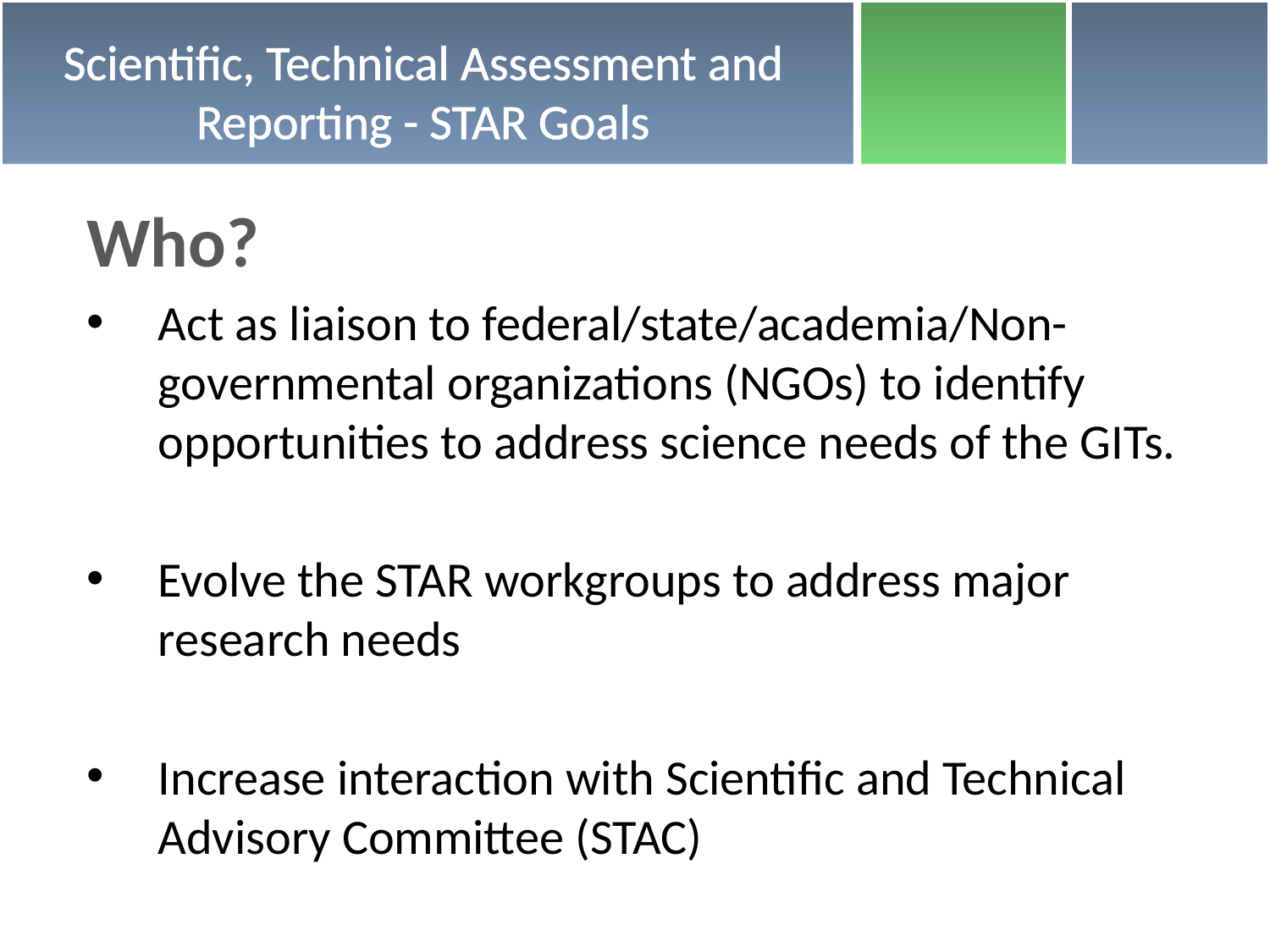

# Scientific, Technical Assessment and Reporting - STAR Goals
Who?
Act as liaison to federal/state/academia/Non-governmental organizations (NGOs) to identify opportunities to address science needs of the GITs.

Evolve the STAR workgroups to address major research needs

Increase interaction with Scientific and Technical Advisory Committee (STAC)